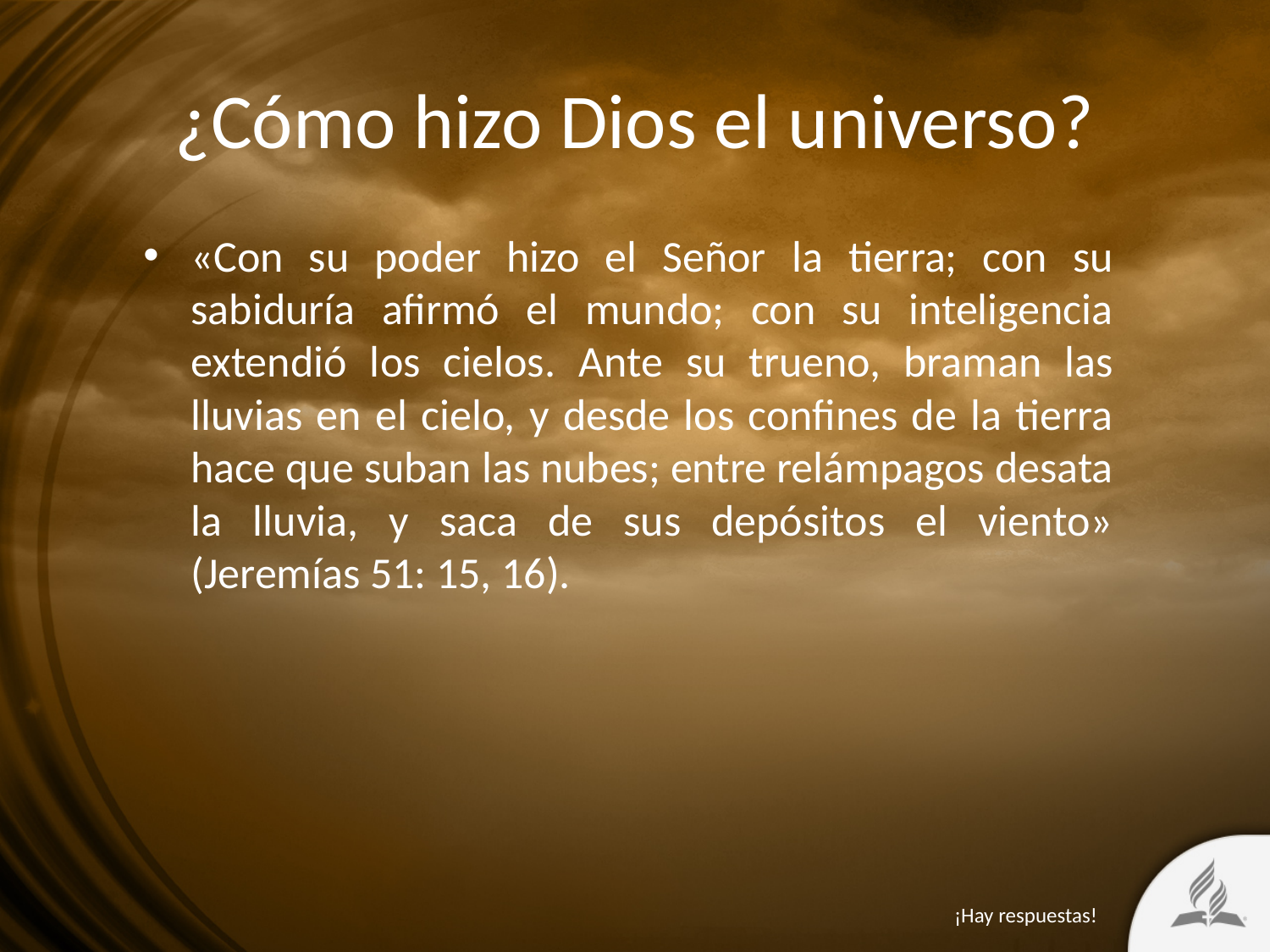

# ¿Cómo hizo Dios el universo?
«Con su poder hizo el Señor la tierra; con su sabiduría afirmó el mundo; con su inteligencia extendió los cielos. Ante su trueno, braman las lluvias en el cielo, y desde los confines de la tierra hace que suban las nubes; entre relámpagos desata la lluvia, y saca de sus depósitos el viento» (Jeremías 51: 15, 16).
¡Hay respuestas!